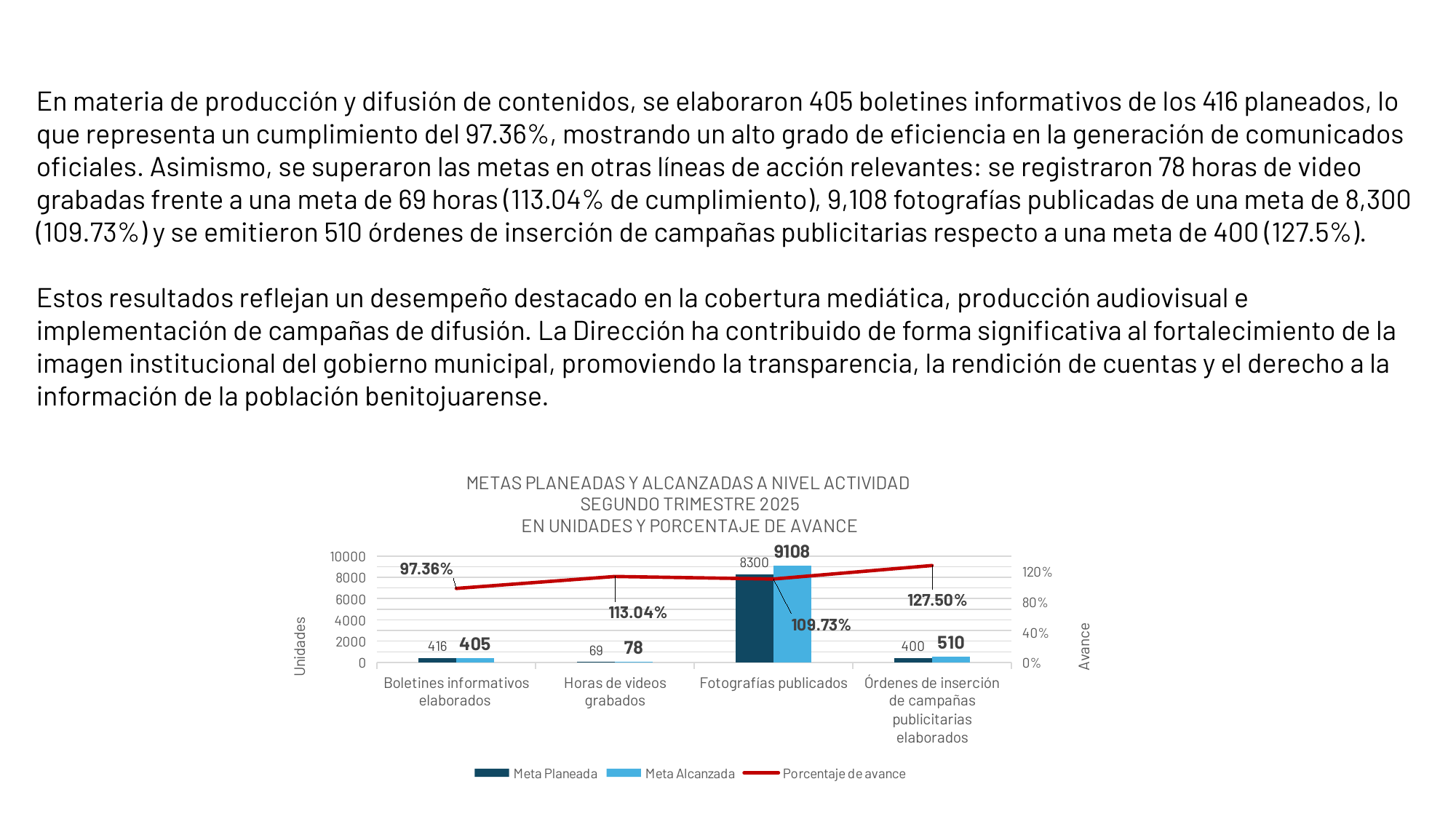

En materia de producción y difusión de contenidos, se elaboraron 405 boletines informativos de los 416 planeados, lo que representa un cumplimiento del 97.36%, mostrando un alto grado de eficiencia en la generación de comunicados oficiales. Asimismo, se superaron las metas en otras líneas de acción relevantes: se registraron 78 horas de video grabadas frente a una meta de 69 horas (113.04% de cumplimiento), 9,108 fotografías publicadas de una meta de 8,300 (109.73%) y se emitieron 510 órdenes de inserción de campañas publicitarias respecto a una meta de 400 (127.5%).

Estos resultados reflejan un desempeño destacado en la cobertura mediática, producción audiovisual e implementación de campañas de difusión. La Dirección ha contribuido de forma significativa al fortalecimiento de la imagen institucional del gobierno municipal, promoviendo la transparencia, la rendición de cuentas y el derecho a la información de la población benitojuarense.

### Chart: METAS PLANEADAS Y ALCANZADAS A NIVEL ACTIVIDAD
SEGUNDO TRIMESTRE 2025
EN UNIDADES Y PORCENTAJE DE AVANCE

| Category | Meta Planeada | Meta Alcanzada |  |
|---|---|---|---|
| Boletines informativos elaborados  | 416.0 | 405.0 | 0.9735576923076923 |
| Horas de videos grabados | 69.0 | 78.0 | 1.1304347826086956 |
| Fotografías publicados | 8300.0 | 9108.0 | 1.0973493975903614 |
| Órdenes de inserción de campañas publicitarias elaborados | 400.0 | 510.0 | 1.275 |